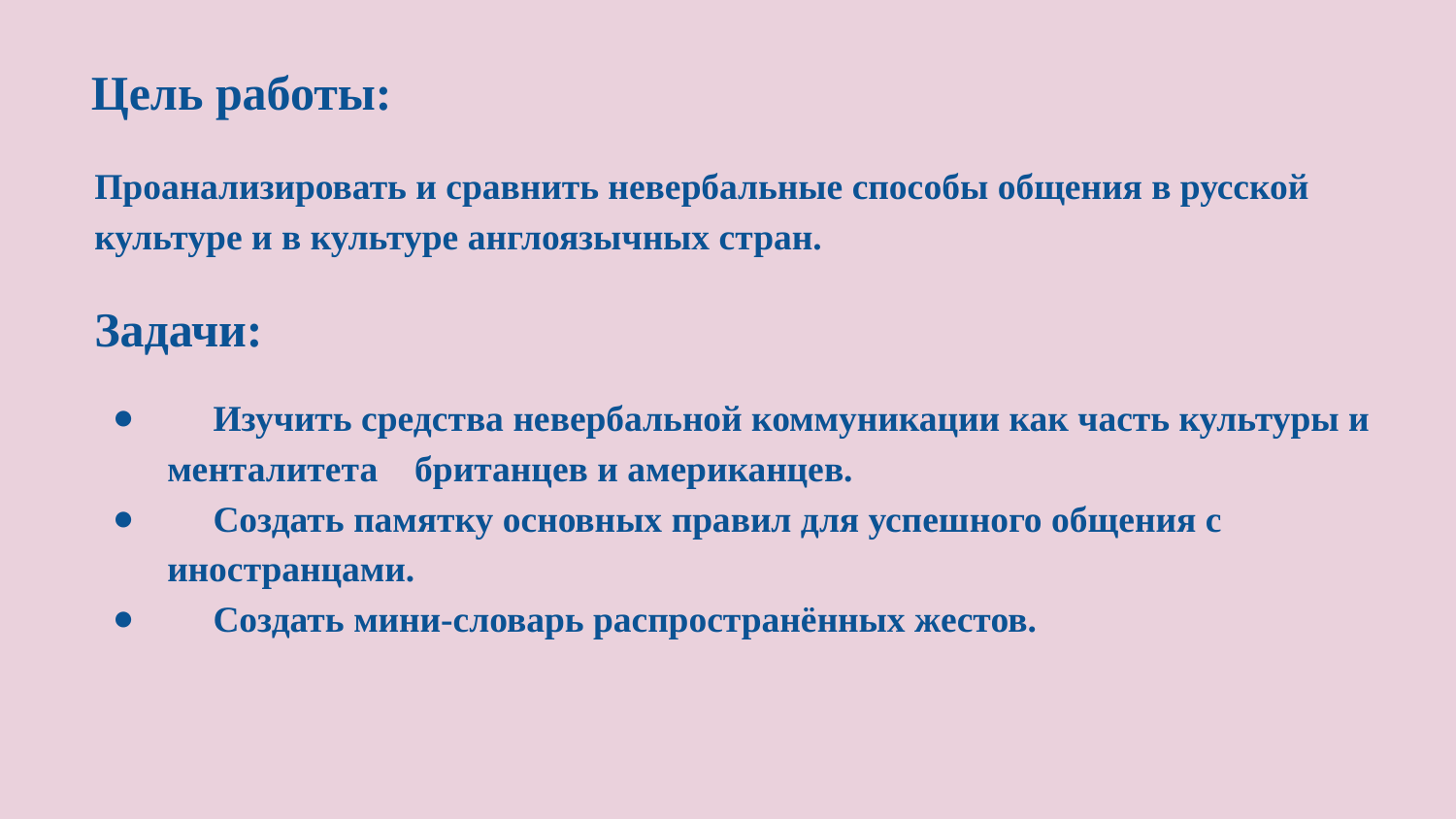

# Цель работы:
Проанализировать и сравнить невербальные способы общения в русской культуре и в культуре англоязычных стран.
Задачи:
     Изучить средства невербальной коммуникации как часть культуры и менталитета    британцев и американцев.
     Создать памятку основных правил для успешного общения с иностранцами.
     Создать мини-словарь распространённых жестов.